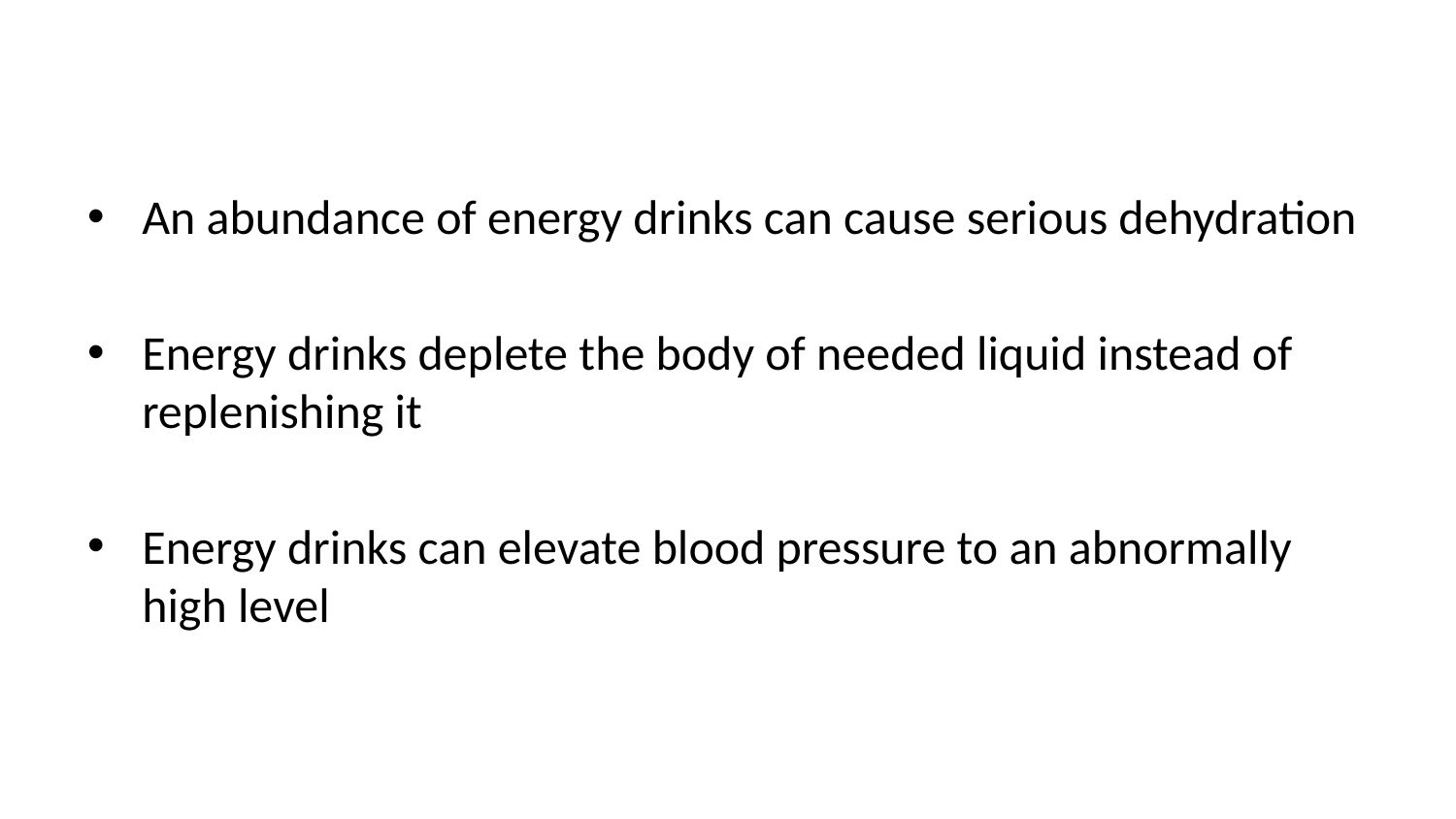

An abundance of energy drinks can cause serious dehydration

Energy drinks deplete the body of needed liquid instead of replenishing it

Energy drinks can elevate blood pressure to an abnormally high level